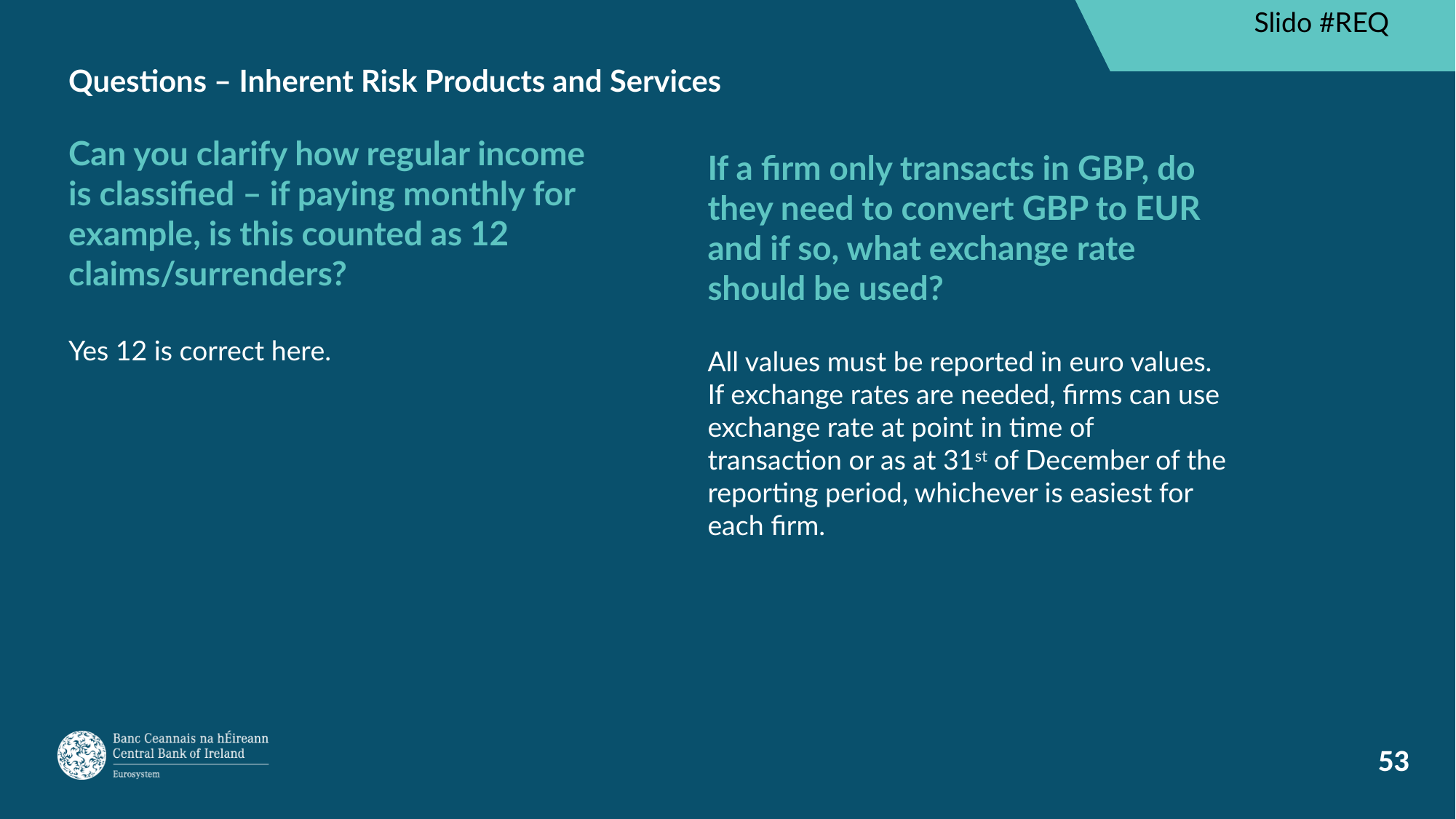

Slido #REQ
# Questions – Inherent Risk Products and Services
Can you clarify how regular income is classified – if paying monthly for example, is this counted as 12 claims/surrenders?
If a firm only transacts in GBP, do they need to convert GBP to EUR and if so, what exchange rate should be used?
Yes 12 is correct here.
All values must be reported in euro values. If exchange rates are needed, firms can use exchange rate at point in time of transaction or as at 31st of December of the reporting period, whichever is easiest for each firm.